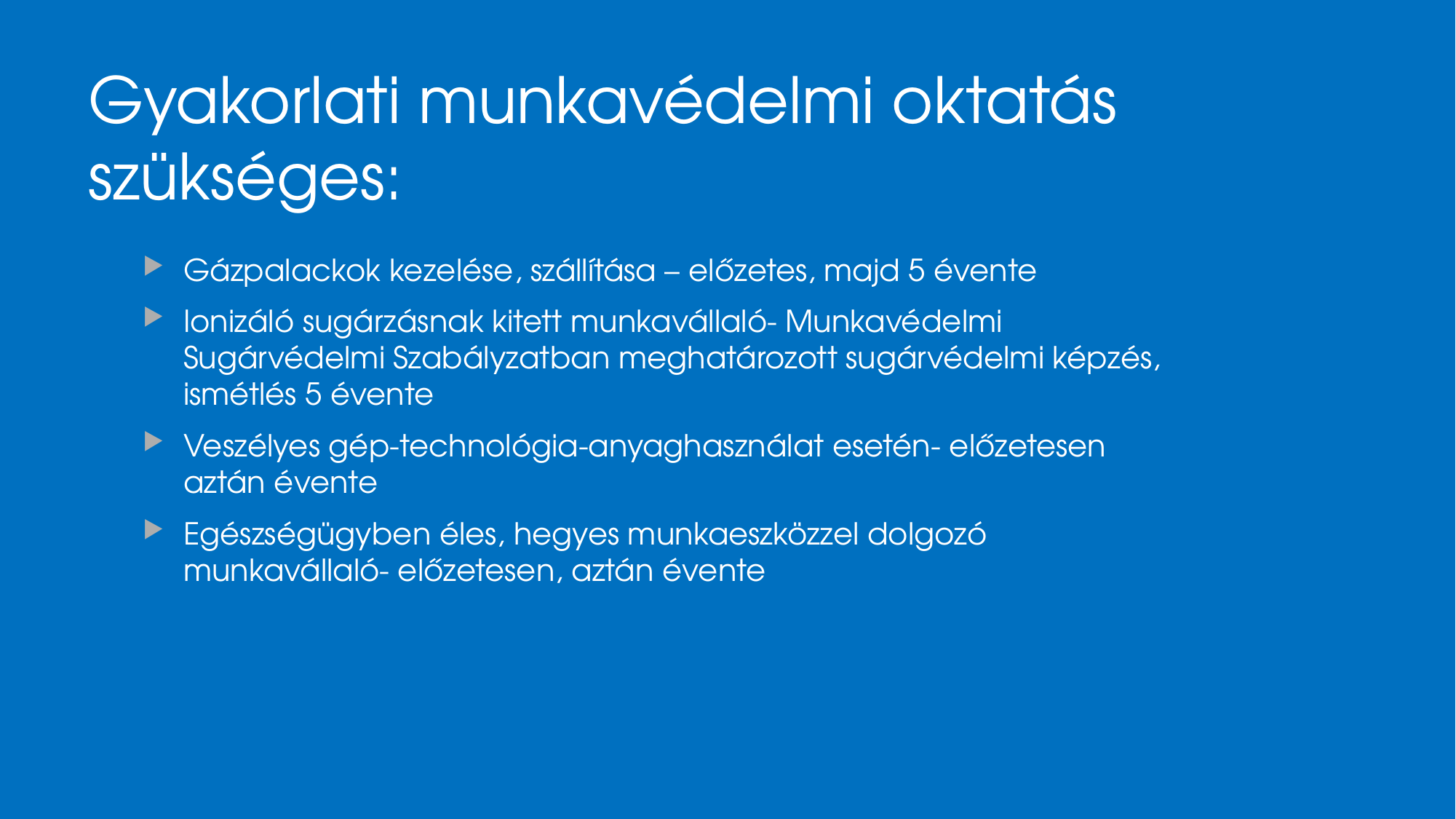

# Gyakorlati munkavédelmi oktatás szükséges:
Gázpalackok kezelése, szállítása – előzetes, majd 5 évente
Ionizáló sugárzásnak kitett munkavállaló- Munkavédelmi Sugárvédelmi Szabályzatban meghatározott sugárvédelmi képzés, ismétlés 5 évente
Veszélyes gép-technológia-anyaghasználat esetén- előzetesen aztán évente
Egészségügyben éles, hegyes munkaeszközzel dolgozó munkavállaló- előzetesen, aztán évente